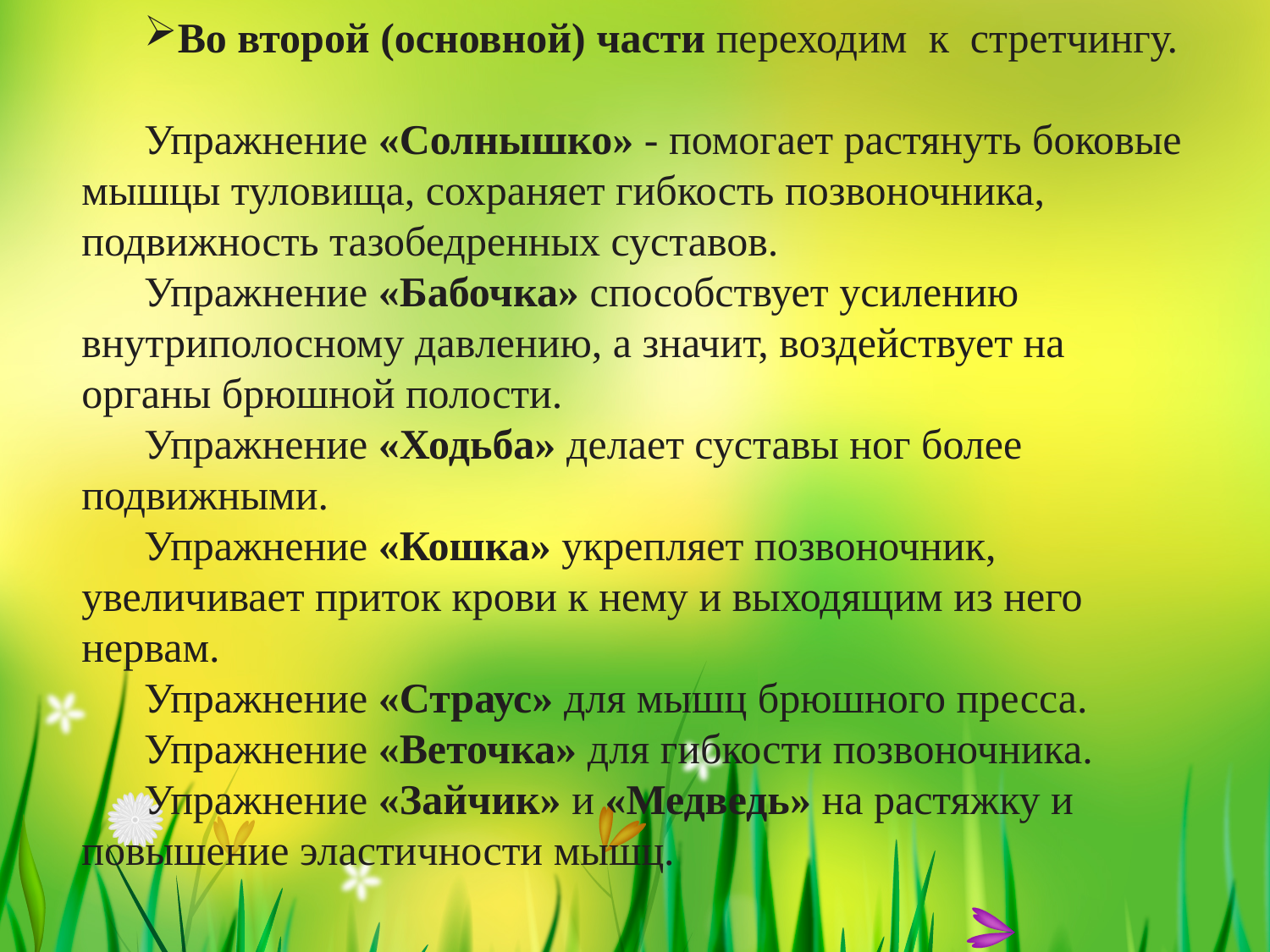

Во второй (основной) части переходим  к  стретчингу.

Упражнение «Солнышко» - помогает растянуть боковые мышцы туловища, сохраняет гибкость позвоночника, подвижность тазобедренных суставов.
Упражнение «Бабочка» способствует усилению внутриполосному давлению, а значит, воздействует на органы брюшной полости.
Упражнение «Ходьба» делает суставы ног более подвижными.
Упражнение «Кошка» укрепляет позвоночник, увеличивает приток крови к нему и выходящим из него нервам.
Упражнение «Страус» для мышц брюшного пресса.
Упражнение «Веточка» для гибкости позвоночника.
Упражнение «Зайчик» и «Медведь» на растяжку и повышение эластичности мышц.